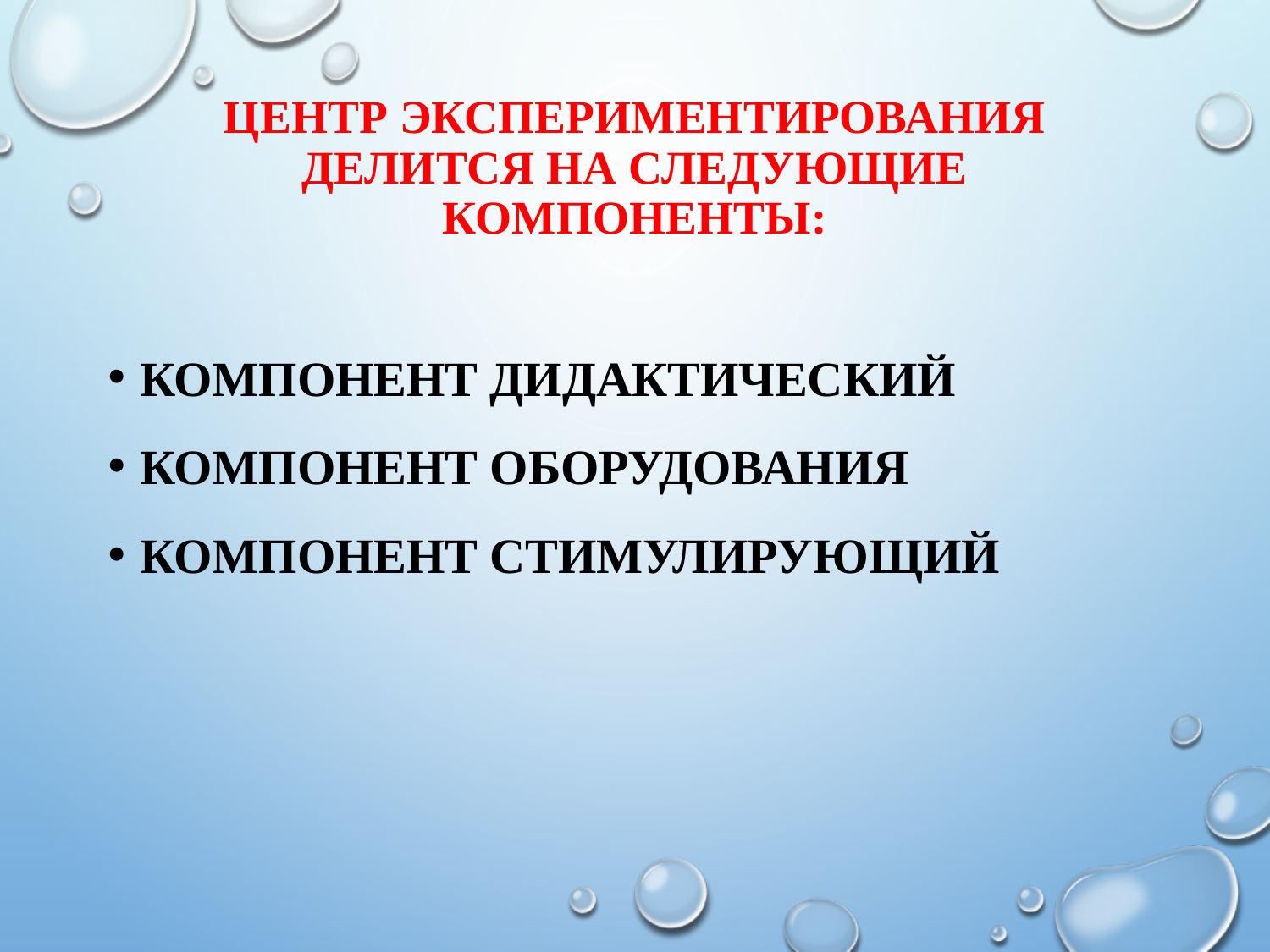

# центр экспериментирования делится на следующие компоненты:
Компонент дидактический
Компонент оборудования
Компонент стимулирующий